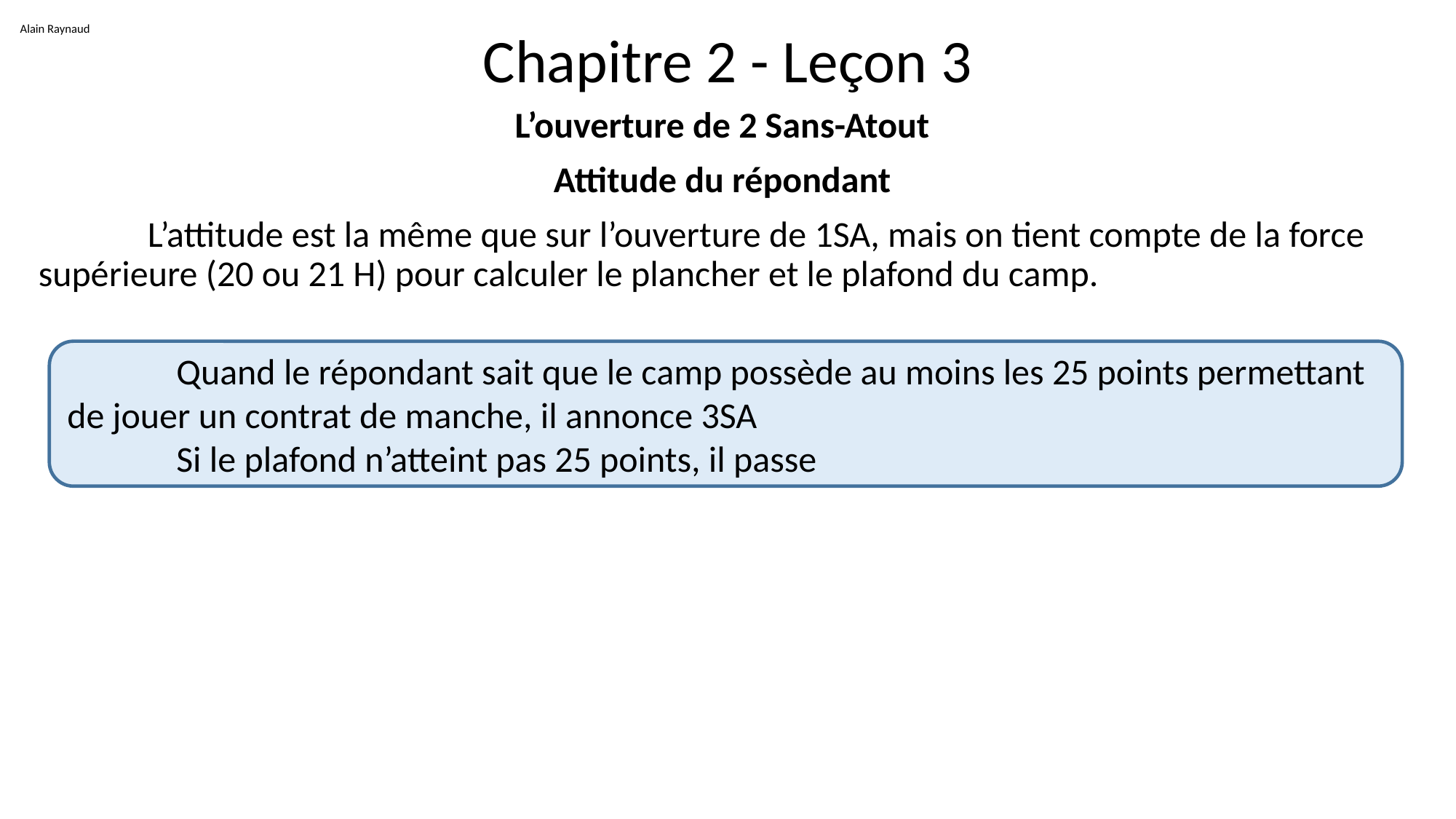

Alain Raynaud
# Chapitre 2 - Leçon 3
L’ouverture de 2 Sans-Atout
Attitude du répondant
	L’attitude est la même que sur l’ouverture de 1SA, mais on tient compte de la force supérieure (20 ou 21 H) pour calculer le plancher et le plafond du camp.

	Quand le répondant sait que le camp possède au moins les 25 points permettant de jouer un contrat de manche, il annonce 3SA
	Si le plafond n’atteint pas 25 points, il passe